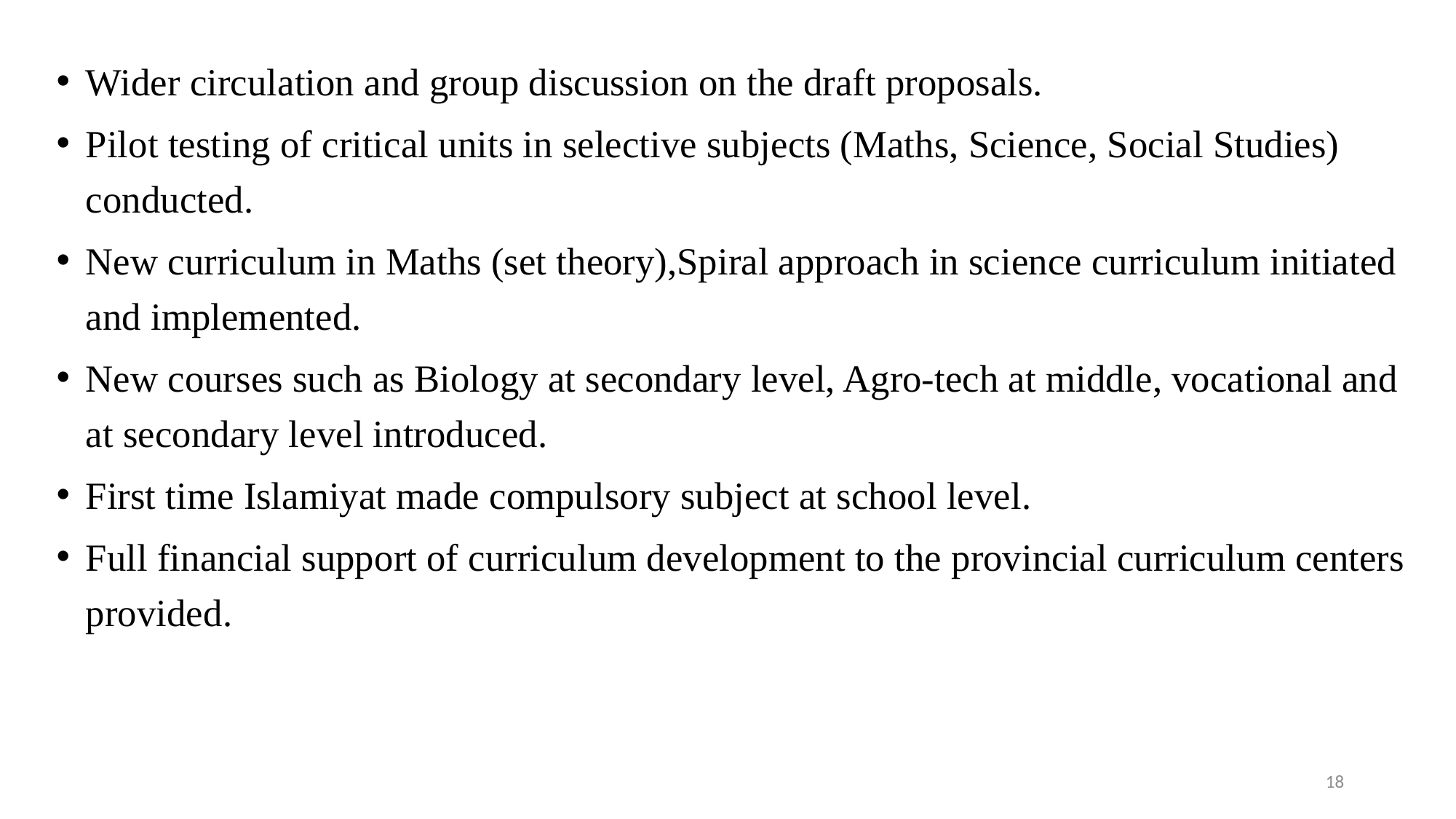

Wider circulation and group discussion on the draft proposals.
Pilot testing of critical units in selective subjects (Maths, Science, Social Studies) conducted.
New curriculum in Maths (set theory),Spiral approach in science curriculum initiated and implemented.
New courses such as Biology at secondary level, Agro-tech at middle, vocational and at secondary level introduced.
First time Islamiyat made compulsory subject at school level.
Full financial support of curriculum development to the provincial curriculum centers provided.

18